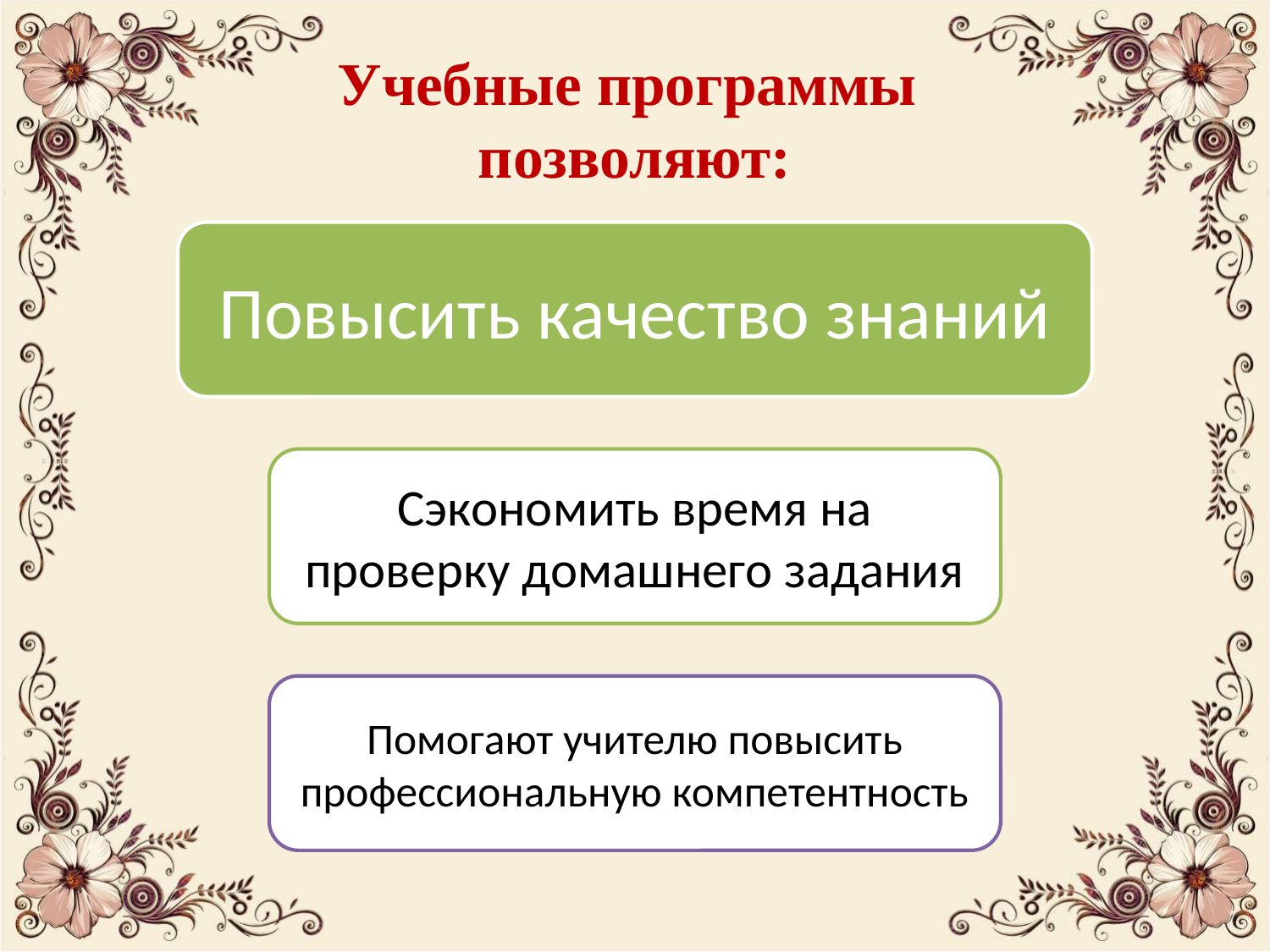

# Учебные программы позволяют:
Повысить качество знаний
Сэкономить время на проверку домашнего задания
Помогают учителю повысить профессиональную компетентность